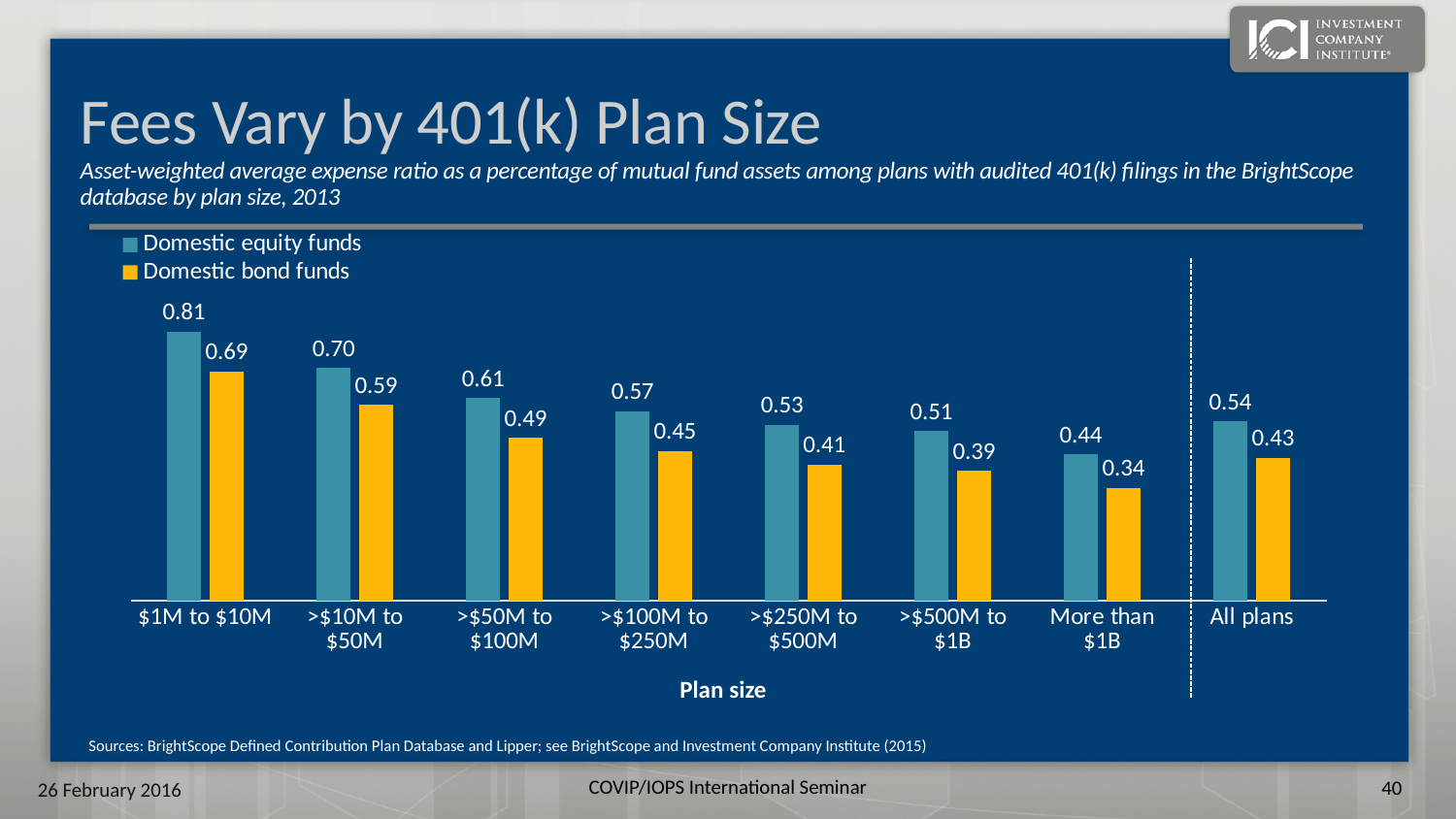

# Fees Vary by 401(k) Plan Size Asset-weighted average expense ratio as a percentage of mutual fund assets among plans with audited 401(k) filings in the BrightScope database by plan size, 2013

### Chart

| Category | Domestic equity funds | Domestic bond funds |
|---|---|---|
| $1M to $10M | 0.81 | 0.69 |
| >$10M to $50M | 0.7 | 0.59 |
| >$50M to $100M | 0.61 | 0.49 |
| >$100M to $250M | 0.57 | 0.45 |
| >$250M to $500M | 0.53 | 0.41 |
| >$500M to $1B | 0.51 | 0.39 |
| More than $1B | 0.44 | 0.34 |
| All plans | 0.54 | 0.43 |
Plan size
Sources: BrightScope Defined Contribution Plan Database and Lipper; see BrightScope and Investment Company Institute (2015)

40
26 February 2016
COVIP/IOPS International Seminar